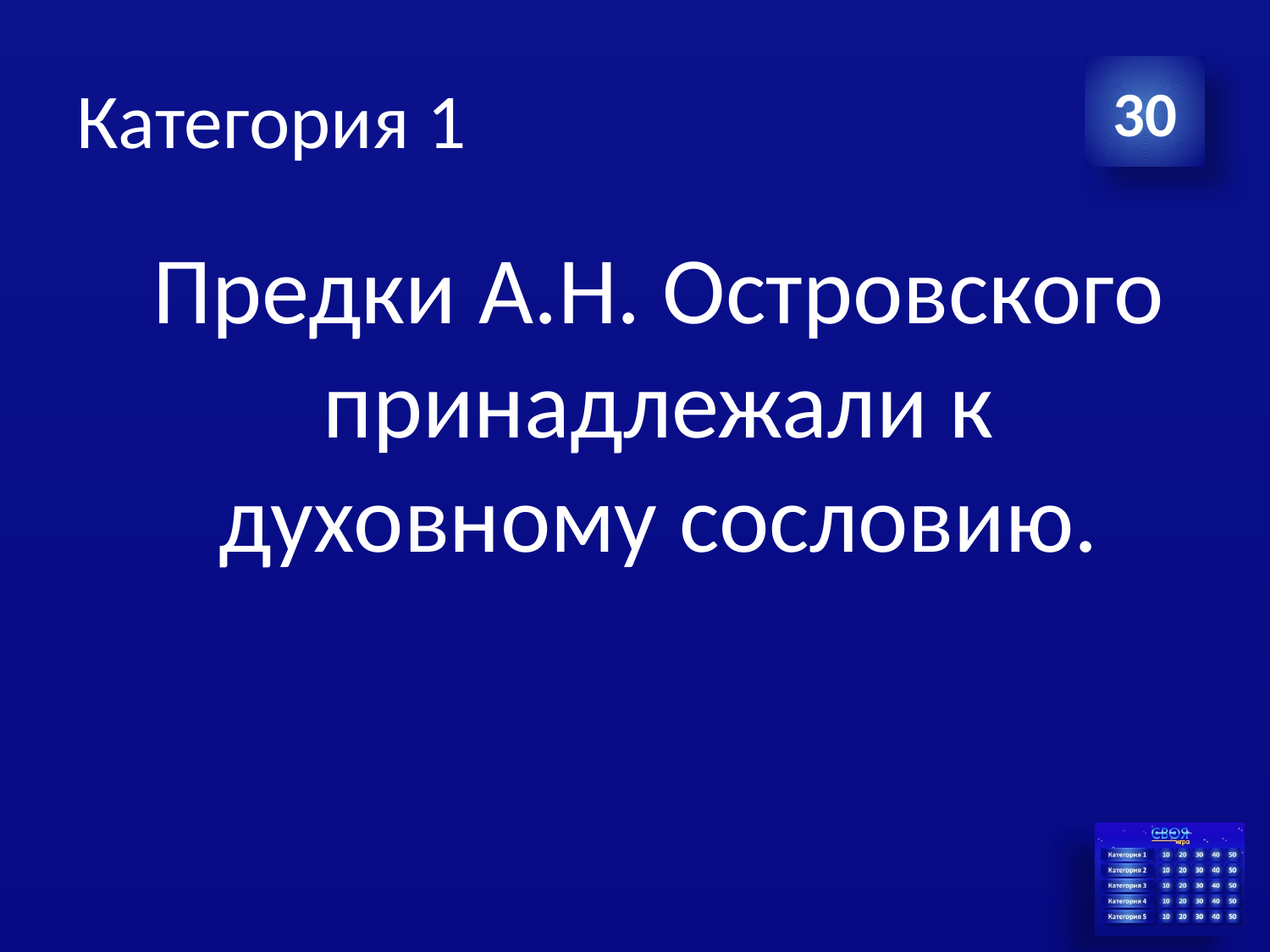

# Категория 1
30
	Предки А.Н. Островского принадлежали к духовному сословию.